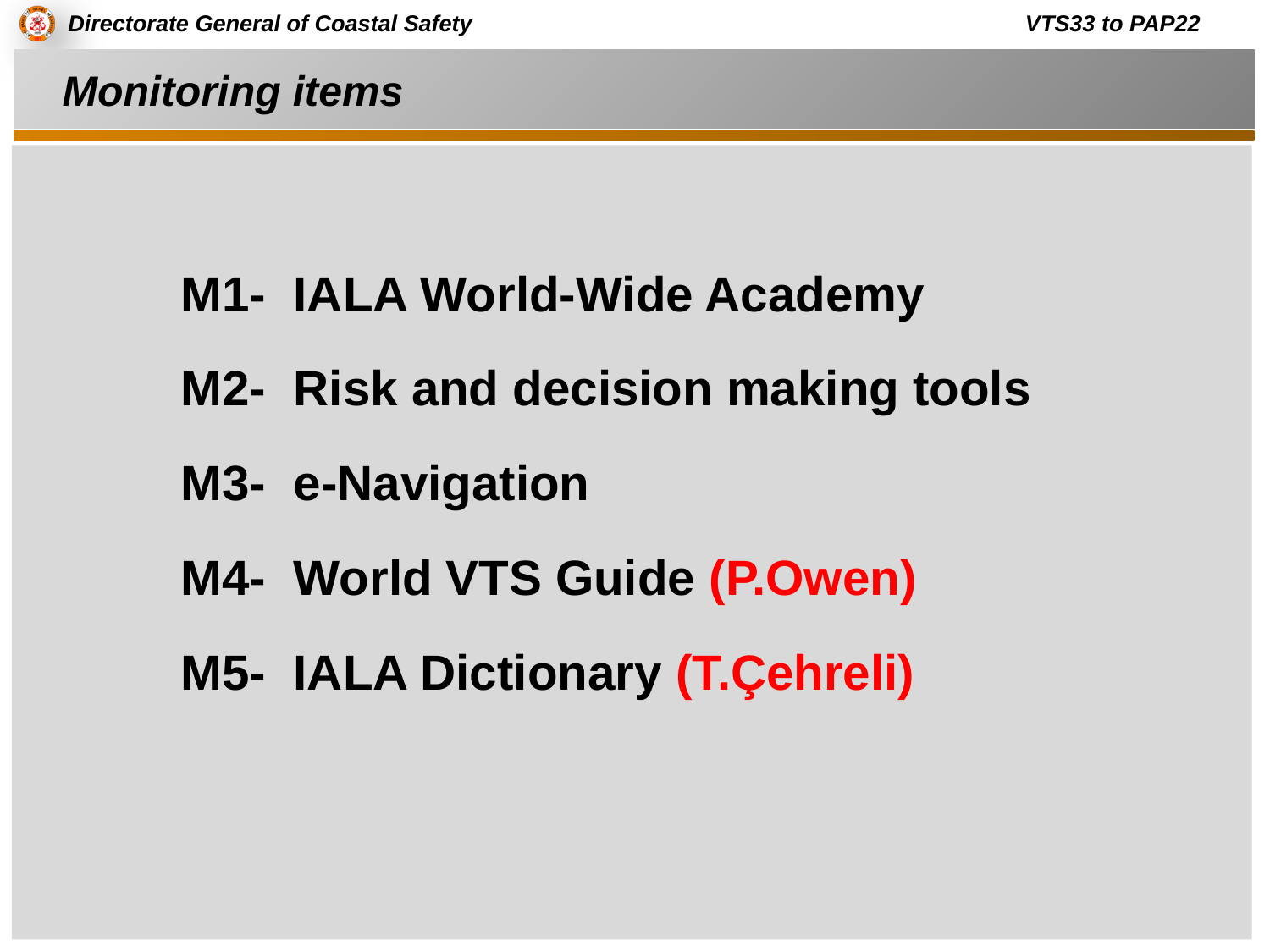

# Monitoring items
M1-  IALA World-Wide Academy
M2-  Risk and decision making tools
M3-  e-Navigation
M4-  World VTS Guide (P.Owen)
M5-  IALA Dictionary (T.Çehreli)